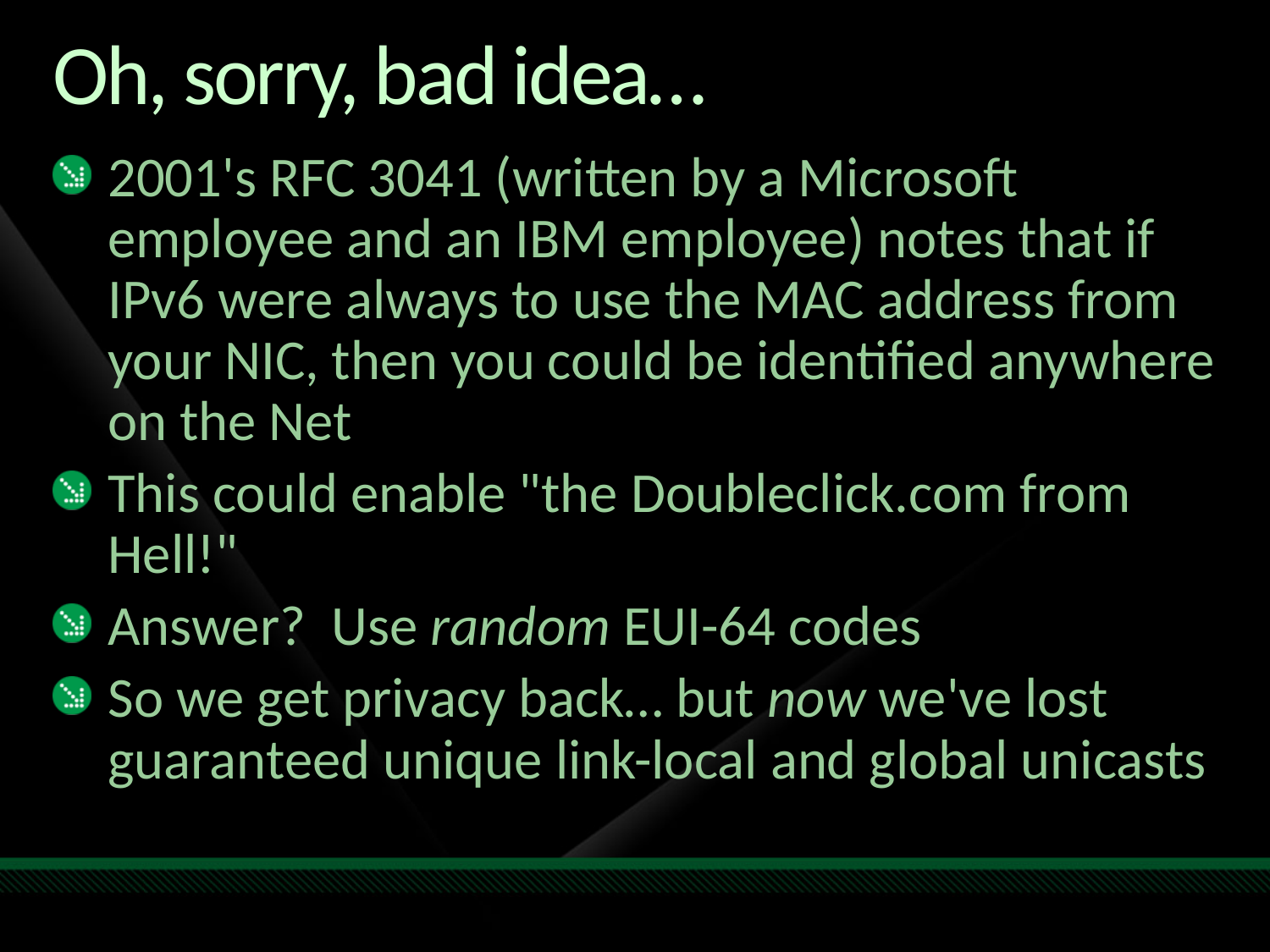

# Oh, sorry, bad idea…
2001's RFC 3041 (written by a Microsoft employee and an IBM employee) notes that if IPv6 were always to use the MAC address from your NIC, then you could be identified anywhere on the Net
This could enable "the Doubleclick.com from Hell!"
Answer?  Use random EUI-64 codes
So we get privacy back… but now we've lost guaranteed unique link-local and global unicasts